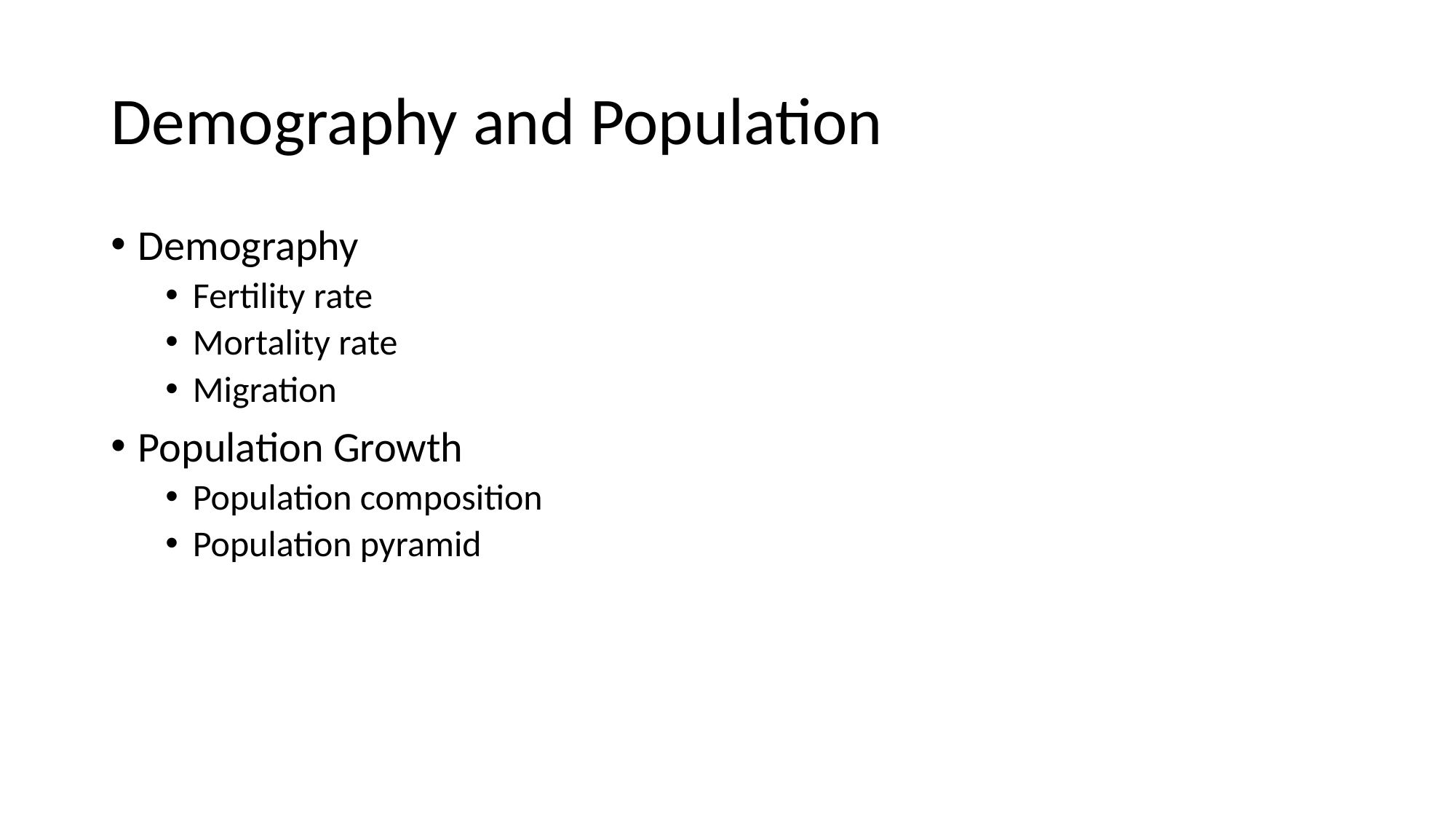

# Demography and Population
Demography
Fertility rate
Mortality rate
Migration
Population Growth
Population composition
Population pyramid